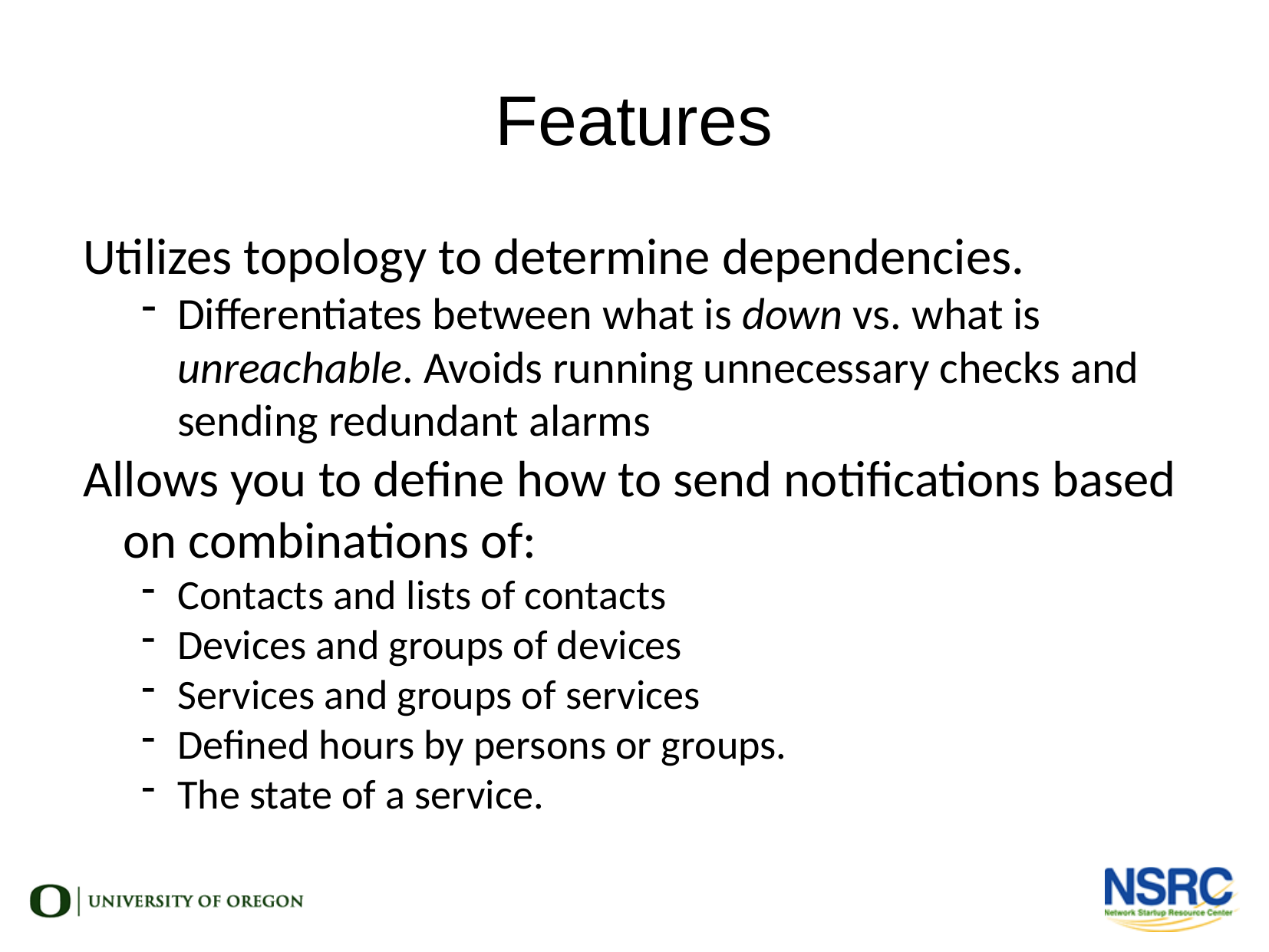

Features
Utilizes topology to determine dependencies.
Differentiates between what is down vs. what is unreachable. Avoids running unnecessary checks and sending redundant alarms
Allows you to define how to send notifications based on combinations of:
Contacts and lists of contacts
Devices and groups of devices
Services and groups of services
Defined hours by persons or groups.
The state of a service.